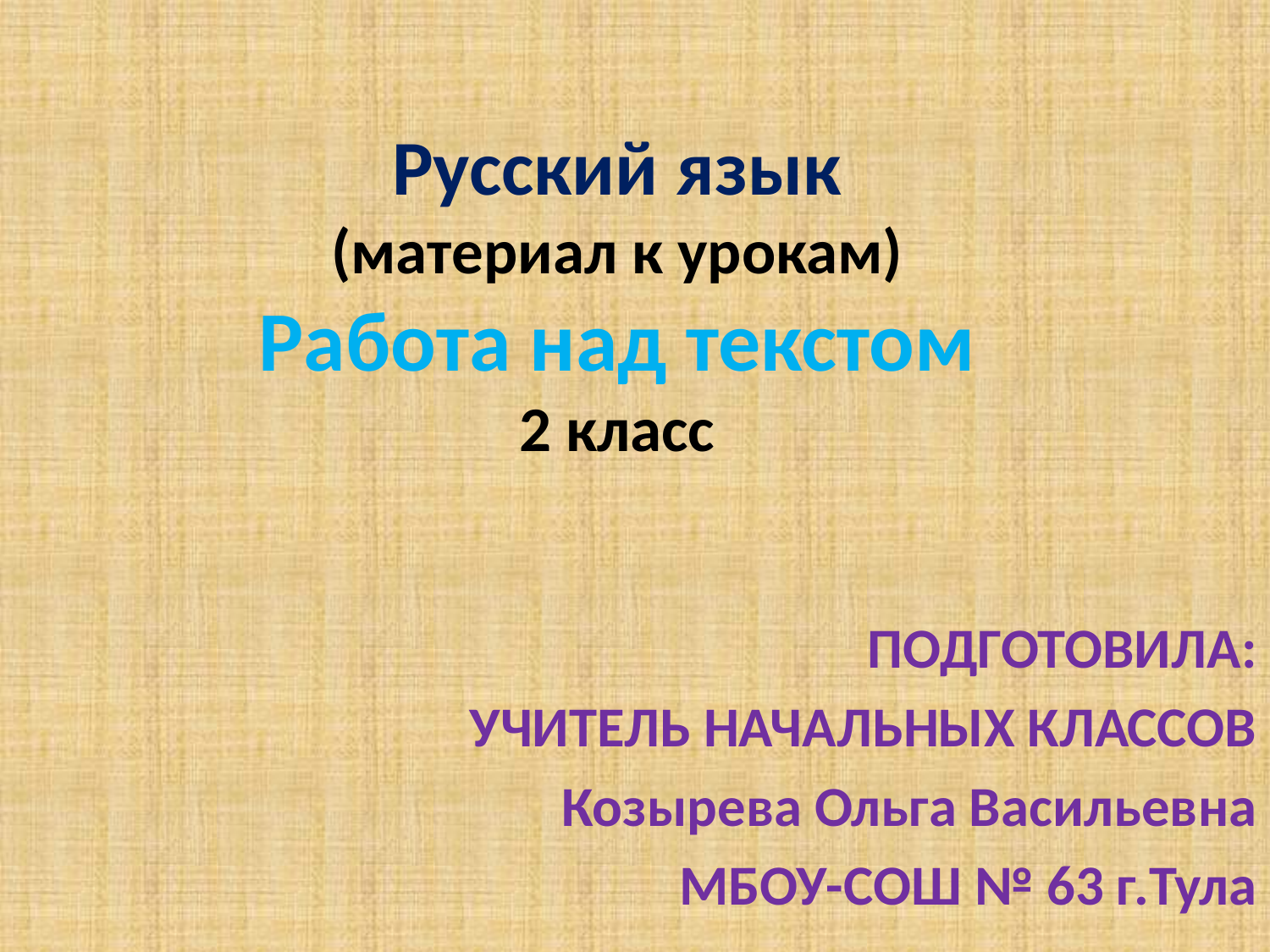

# Русский язык (материал к урокам) Работа над текстом 2 класс
ПОДГОТОВИЛА:
УЧИТЕЛЬ НАЧАЛЬНЫХ КЛАССОВ
Козырева Ольга Васильевна
МБОУ-СОШ № 63 г.Тула